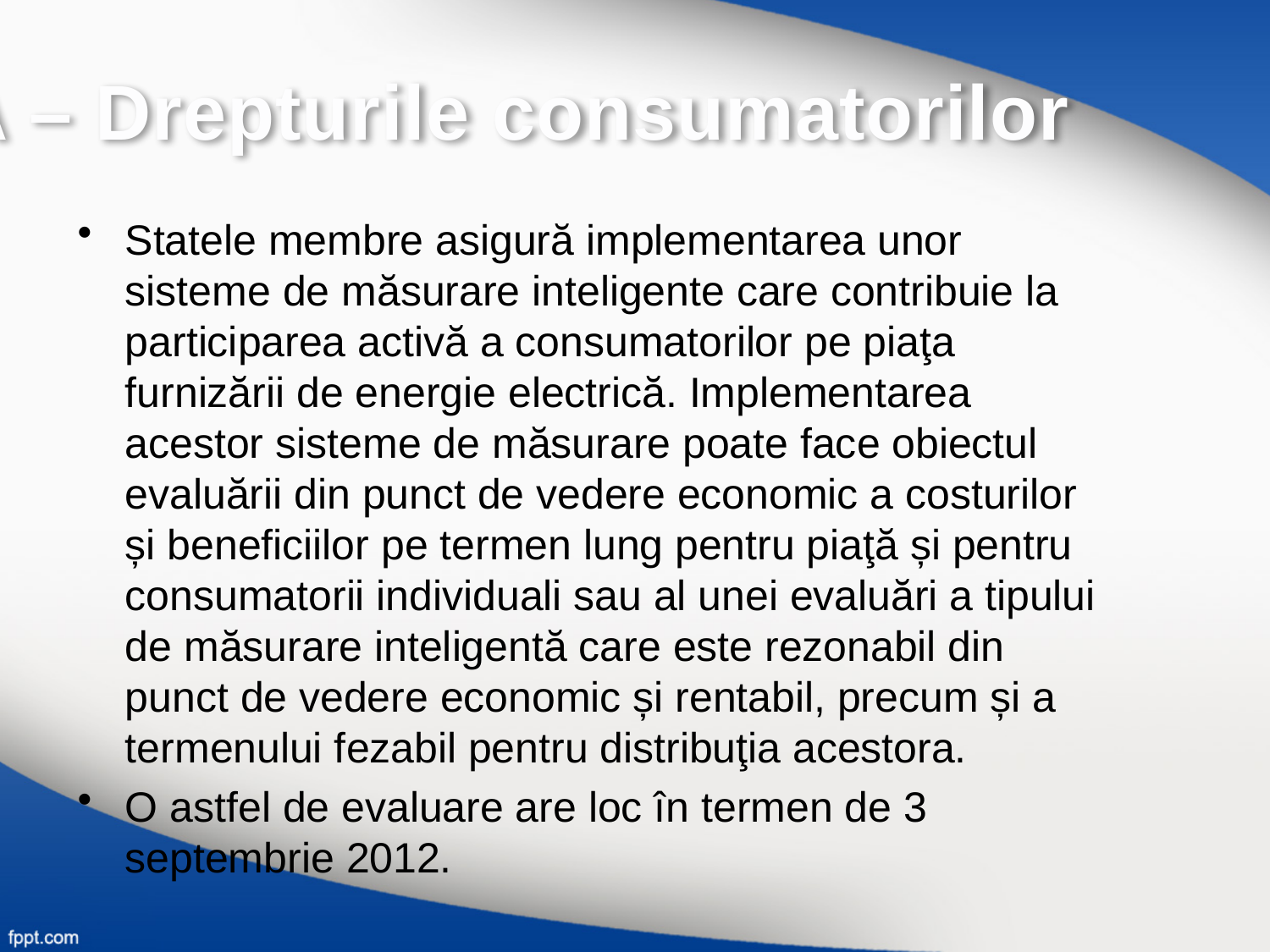

A – Drepturile consumatorilor
Statele membre asigură implementarea unor sisteme de măsurare inteligente care contribuie la participarea activă a consumatorilor pe piaţa furnizării de energie electrică. Implementarea acestor sisteme de măsurare poate face obiectul evaluării din punct de vedere economic a costurilor și beneficiilor pe termen lung pentru piaţă și pentru consumatorii individuali sau al unei evaluări a tipului de măsurare inteligentă care este rezonabil din punct de vedere economic și rentabil, precum și a termenului fezabil pentru distribuţia acestora.
O astfel de evaluare are loc în termen de 3 septembrie 2012.